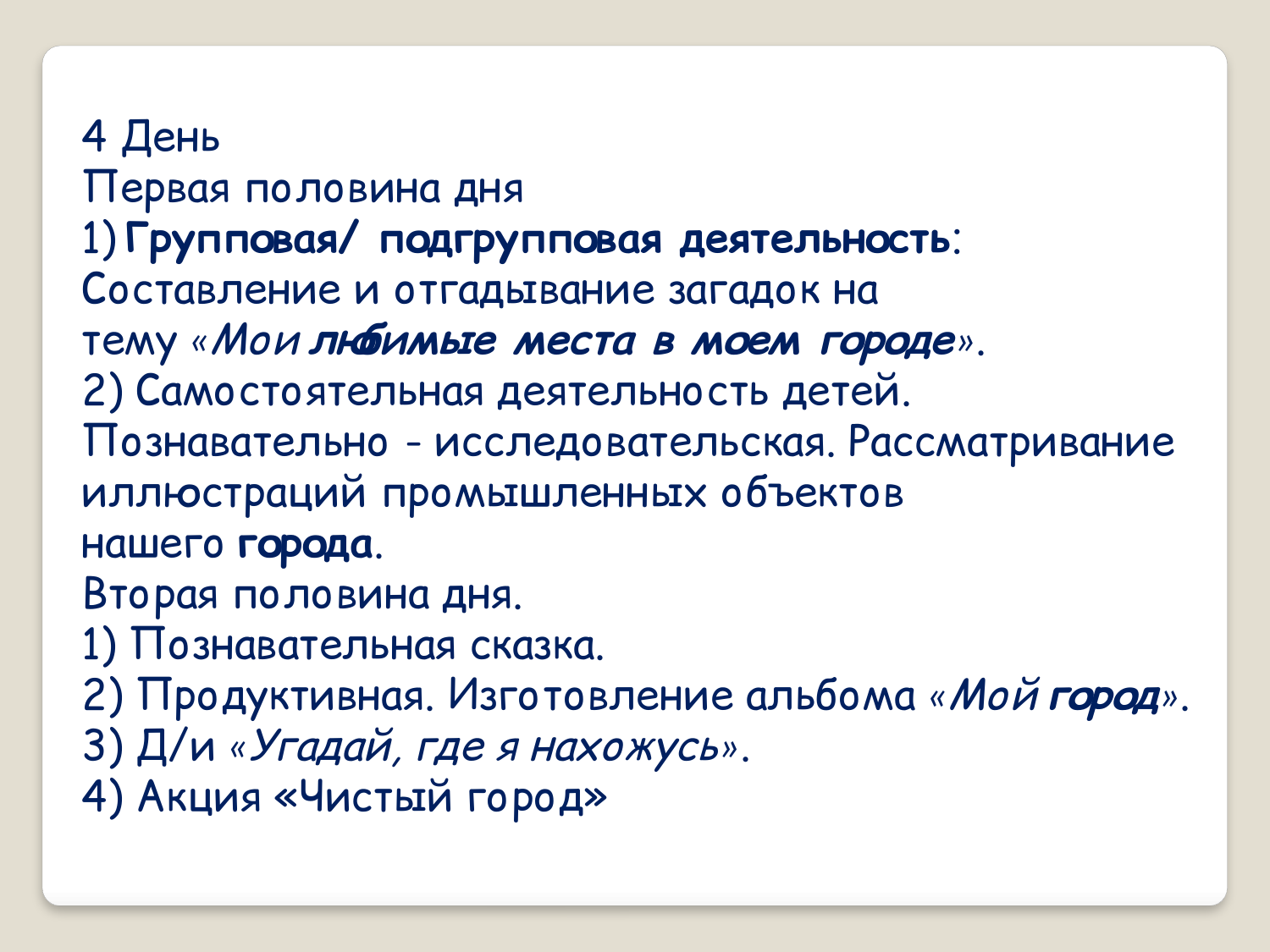

4 День
Первая половина дня
1) Групповая/ подгрупповая деятельность:
Составление и отгадывание загадок на тему «Мои любимые места в моем городе».
2) Самостоятельная деятельность детей.
Познавательно - исследовательская. Рассматривание иллюстраций промышленных объектов нашего города.
Вторая половина дня.
1) Познавательная сказка.
2) Продуктивная. Изготовление альбома «Мой город».
3) Д/и «Угадай, где я нахожусь».
4) Акция «Чистый город»